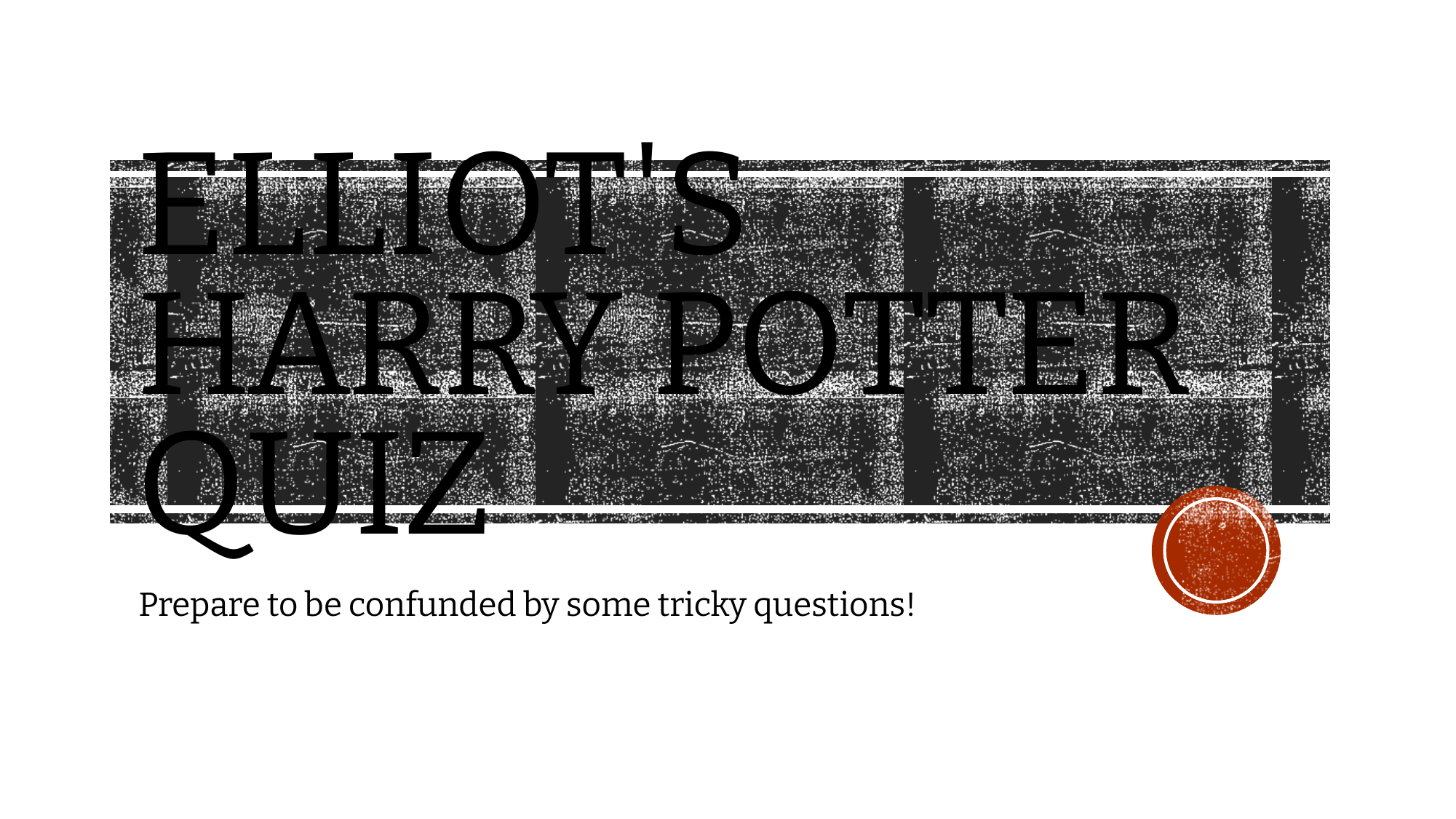

# Elliot's harry potter quiz

Prepare to be confunded by some tricky questions!